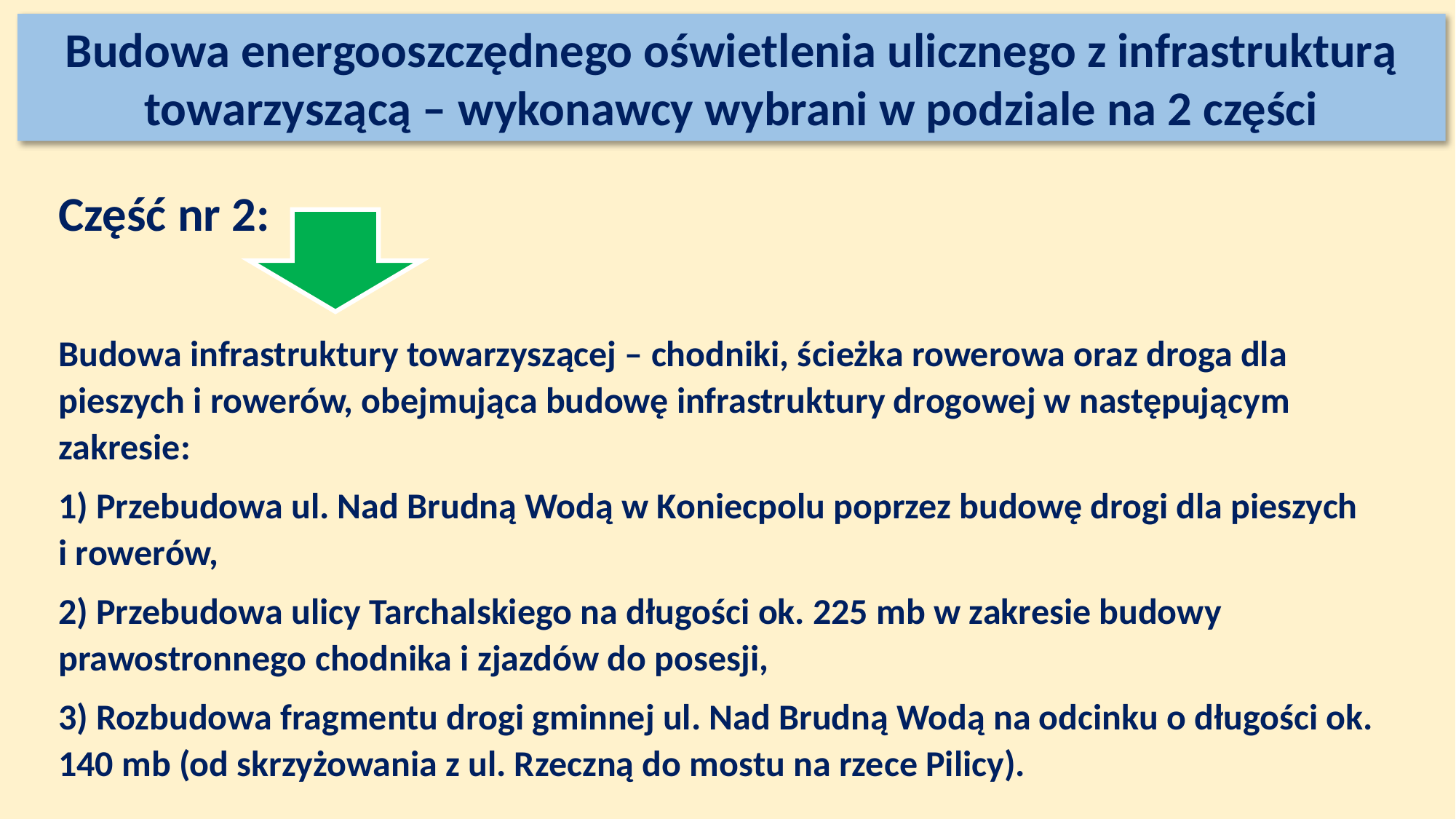

Budowa energooszczędnego oświetlenia ulicznego z infrastrukturą towarzyszącą – wykonawcy wybrani w podziale na 2 części
Część nr 2:

Budowa infrastruktury towarzyszącej – chodniki, ścieżka rowerowa oraz droga dla pieszych i rowerów, obejmująca budowę infrastruktury drogowej w następującym zakresie:
1) Przebudowa ul. Nad Brudną Wodą w Koniecpolu poprzez budowę drogi dla pieszych
i rowerów,
2) Przebudowa ulicy Tarchalskiego na długości ok. 225 mb w zakresie budowy prawostronnego chodnika i zjazdów do posesji,
3) Rozbudowa fragmentu drogi gminnej ul. Nad Brudną Wodą na odcinku o długości ok. 140 mb (od skrzyżowania z ul. Rzeczną do mostu na rzece Pilicy).